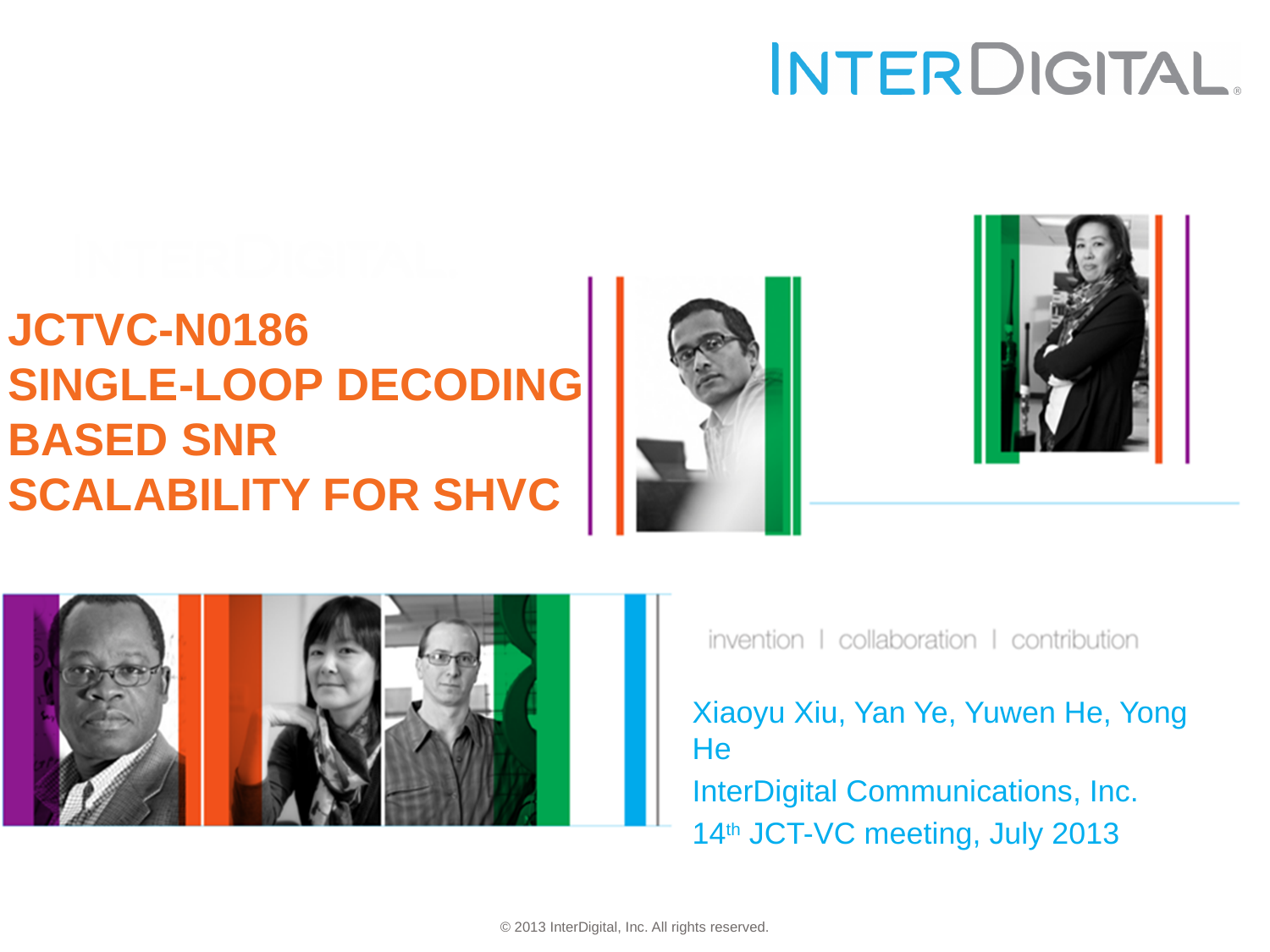

# JCTVC-N0186 Single-loop decoding based SNR scalability for SHVC
Xiaoyu Xiu, Yan Ye, Yuwen He, Yong He
InterDigital Communications, Inc.
14th JCT-VC meeting, July 2013